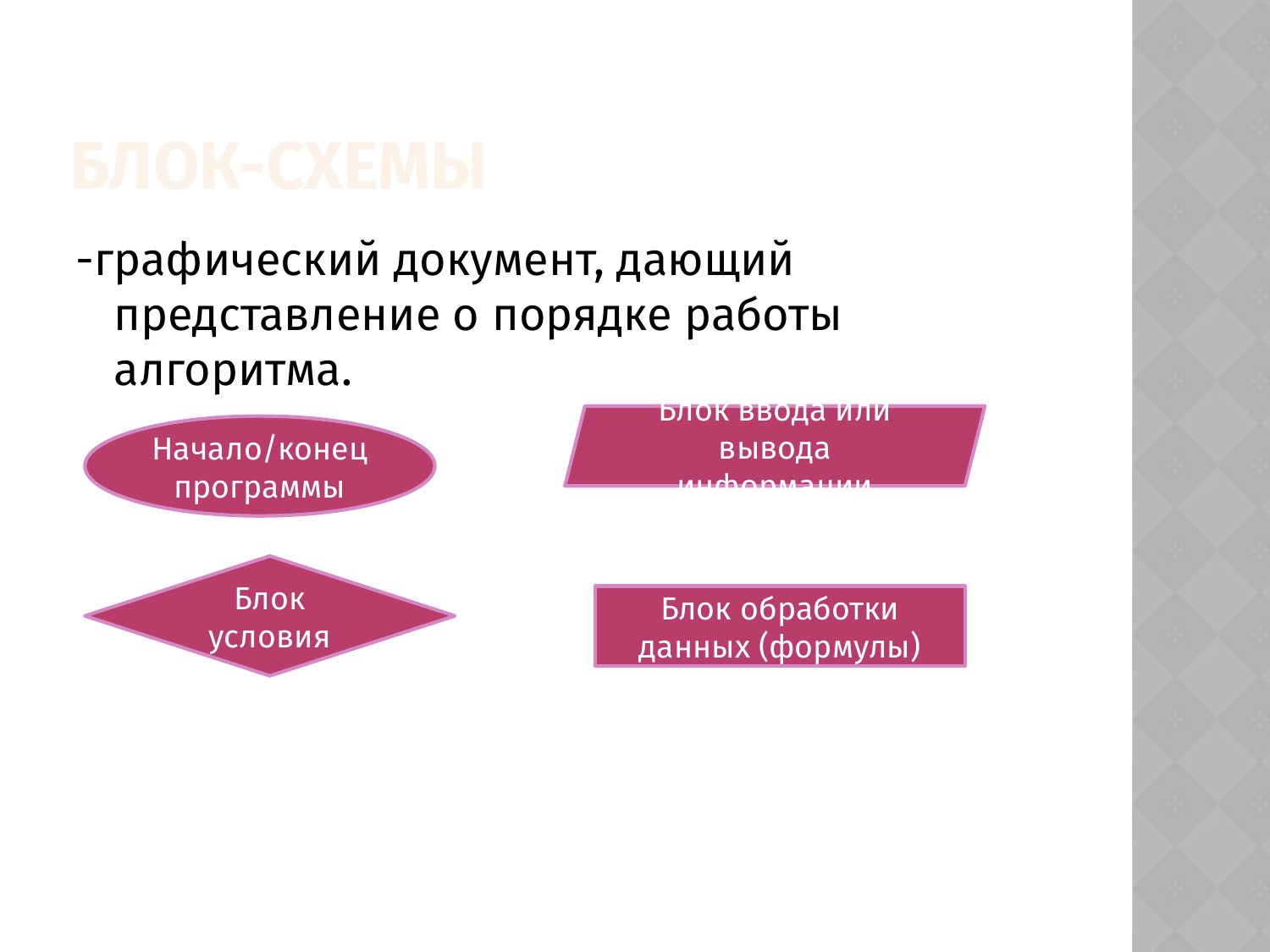

Блок-схемы
-графический документ, дающий представление о порядке работы алгоритма.
Блок ввода или вывода информации
Начало/конец программы
Блок условия
Блок обработки данных (формулы)